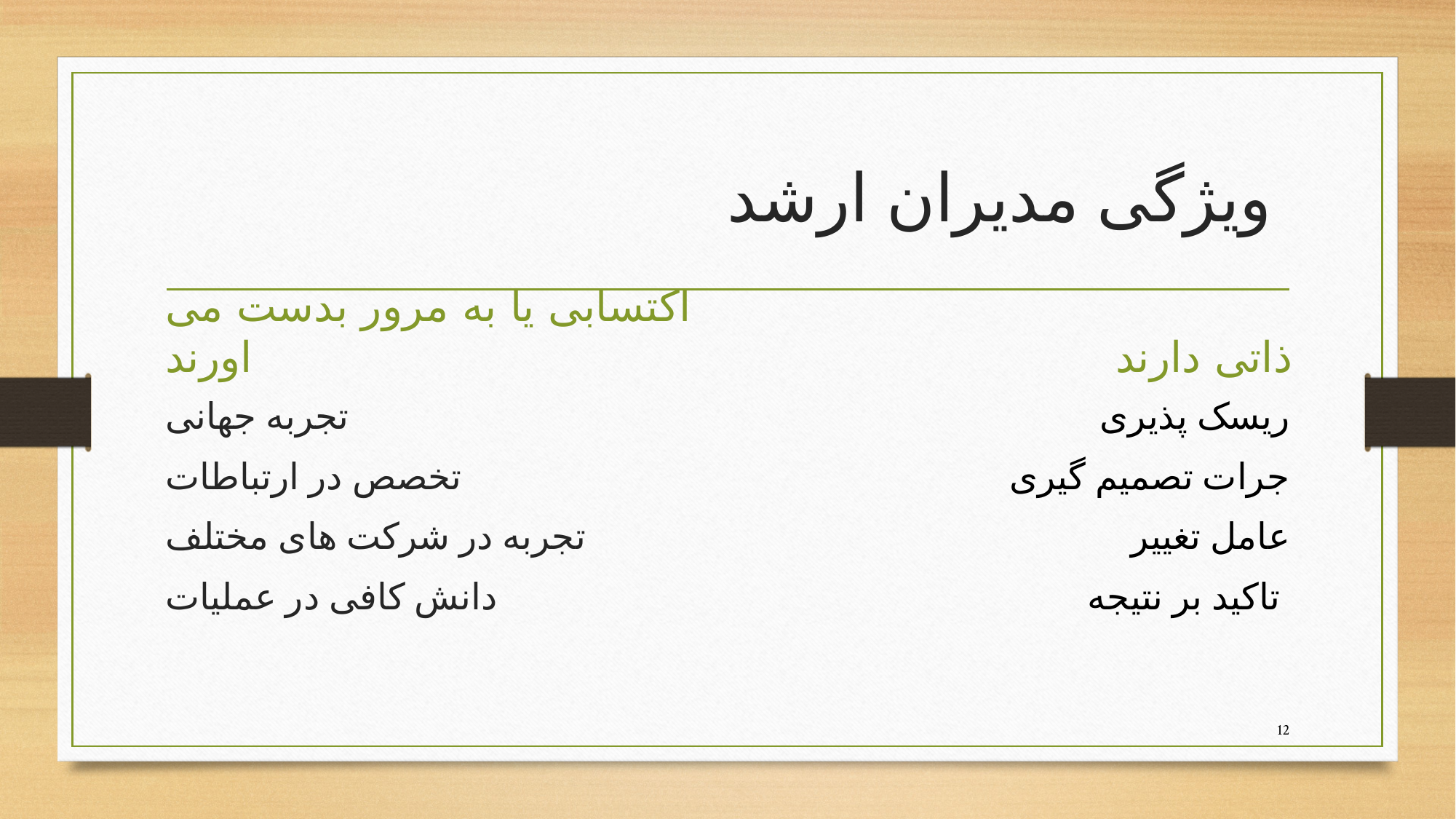

# ویژگی مدیران ارشد
اکتسابی یا به مرور بدست می اورند
ذاتی دارند
تجربه جهانی
تخصص در ارتباطات
تجربه در شرکت های مختلف
دانش کافی در عملیات
ریسک پذیری
جرات تصمیم گیری
عامل تغییر
تاکید بر نتیجه
12